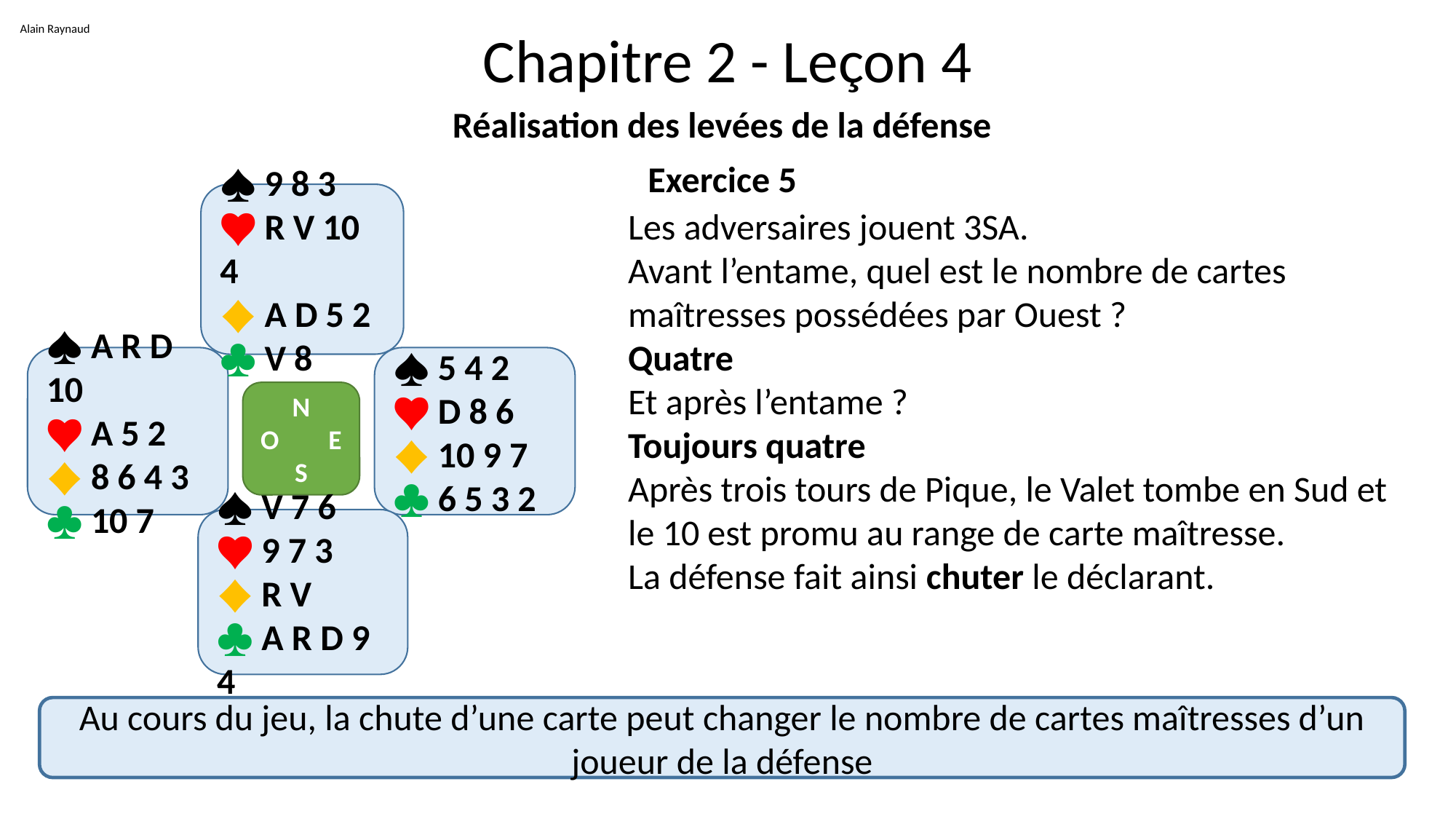

Alain Raynaud
# Chapitre 2 - Leçon 4
Réalisation des levées de la défense
Exercice 5

♠ 9 8 3
♥ R V 10 4
♦ A D 5 2
♣ V 8
Les adversaires jouent 3SA.
Avant l’entame, quel est le nombre de cartes maîtresses possédées par Ouest ?
Quatre
Et après l’entame ?
Toujours quatre
Après trois tours de Pique, le Valet tombe en Sud et le 10 est promu au range de carte maîtresse.
La défense fait ainsi chuter le déclarant.
♠ 5 4 2
♥ D 8 6
♦ 10 9 7
♣ 6 5 3 2
♠ A R D 10
♥ A 5 2
♦ 8 6 4 3
♣ 10 7
N
O        E
S
♠ V 7 6
♥ 9 7 3
♦ R V
♣ A R D 9 4
Au cours du jeu, la chute d’une carte peut changer le nombre de cartes maîtresses d’un joueur de la défense